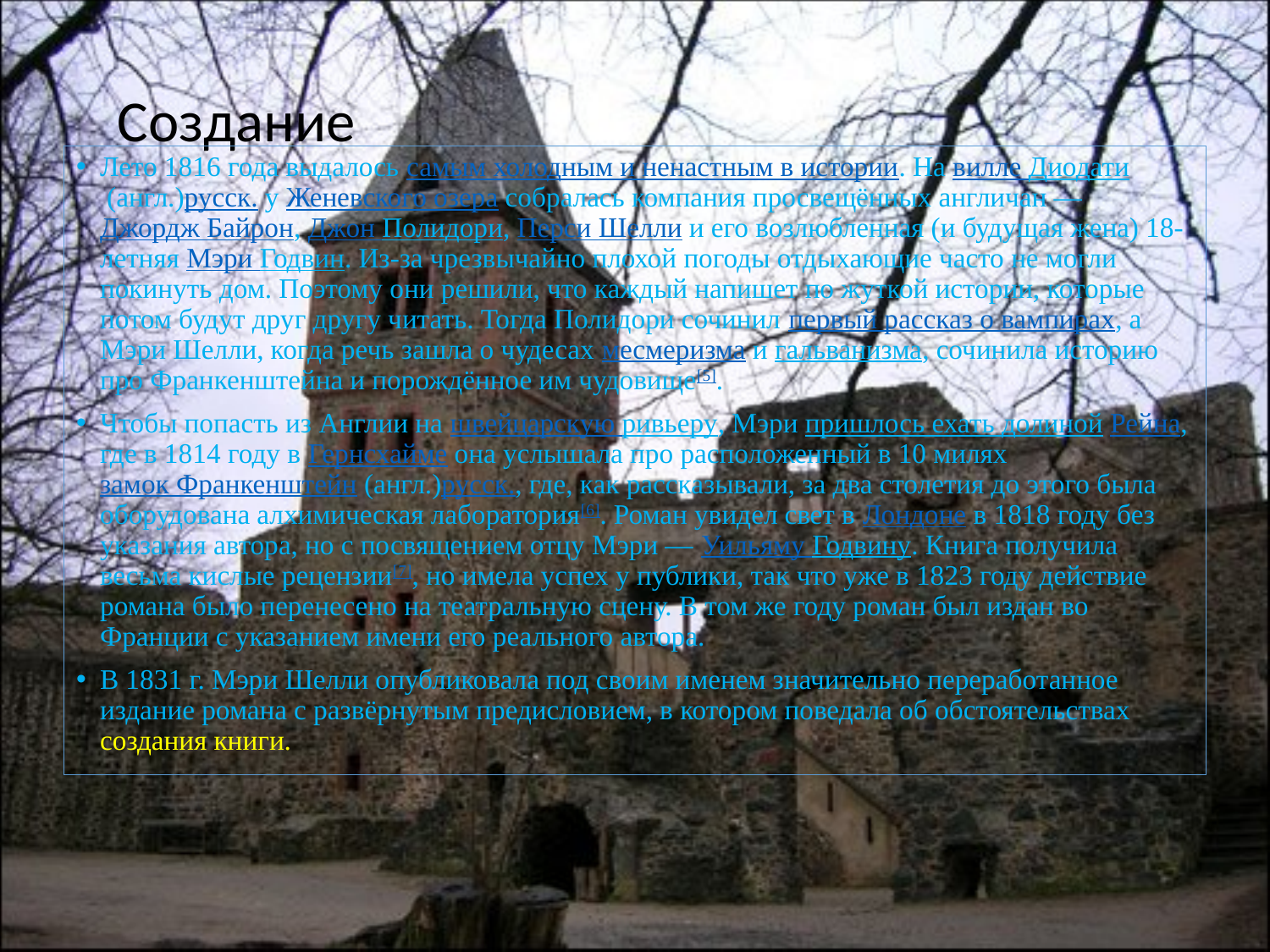

# Создание
Лето 1816 года выдалось самым холодным и ненастным в истории. На вилле Диодати (англ.)русск. у Женевского озера собралась компания просвещённых англичан — Джордж Байрон, Джон Полидори, Перси Шелли и его возлюбленная (и будущая жена) 18-летняя Мэри Годвин. Из-за чрезвычайно плохой погоды отдыхающие часто не могли покинуть дом. Поэтому они решили, что каждый напишет по жуткой истории, которые потом будут друг другу читать. Тогда Полидори сочинил первый рассказ о вампирах, а Мэри Шелли, когда речь зашла о чудесах месмеризма и гальванизма, сочинила историю про Франкенштейна и порождённое им чудовище[5].
Чтобы попасть из Англии на швейцарскую ривьеру, Мэри пришлось ехать долиной Рейна, где в 1814 году в Гернсхайме она услышала про расположенный в 10 милях замок Франкенштейн (англ.)русск., где, как рассказывали, за два столетия до этого была оборудована алхимическая лаборатория[6]. Роман увидел свет в Лондоне в 1818 году без указания автора, но с посвящением отцу Мэри — Уильяму Годвину. Книга получила весьма кислые рецензии[7], но имела успех у публики, так что уже в 1823 году действие романа было перенесено на театральную сцену. В том же году роман был издан во Франции с указанием имени его реального автора.
В 1831 г. Мэри Шелли опубликовала под своим именем значительно переработанное издание романа с развёрнутым предисловием, в котором поведала об обстоятельствах создания книги.